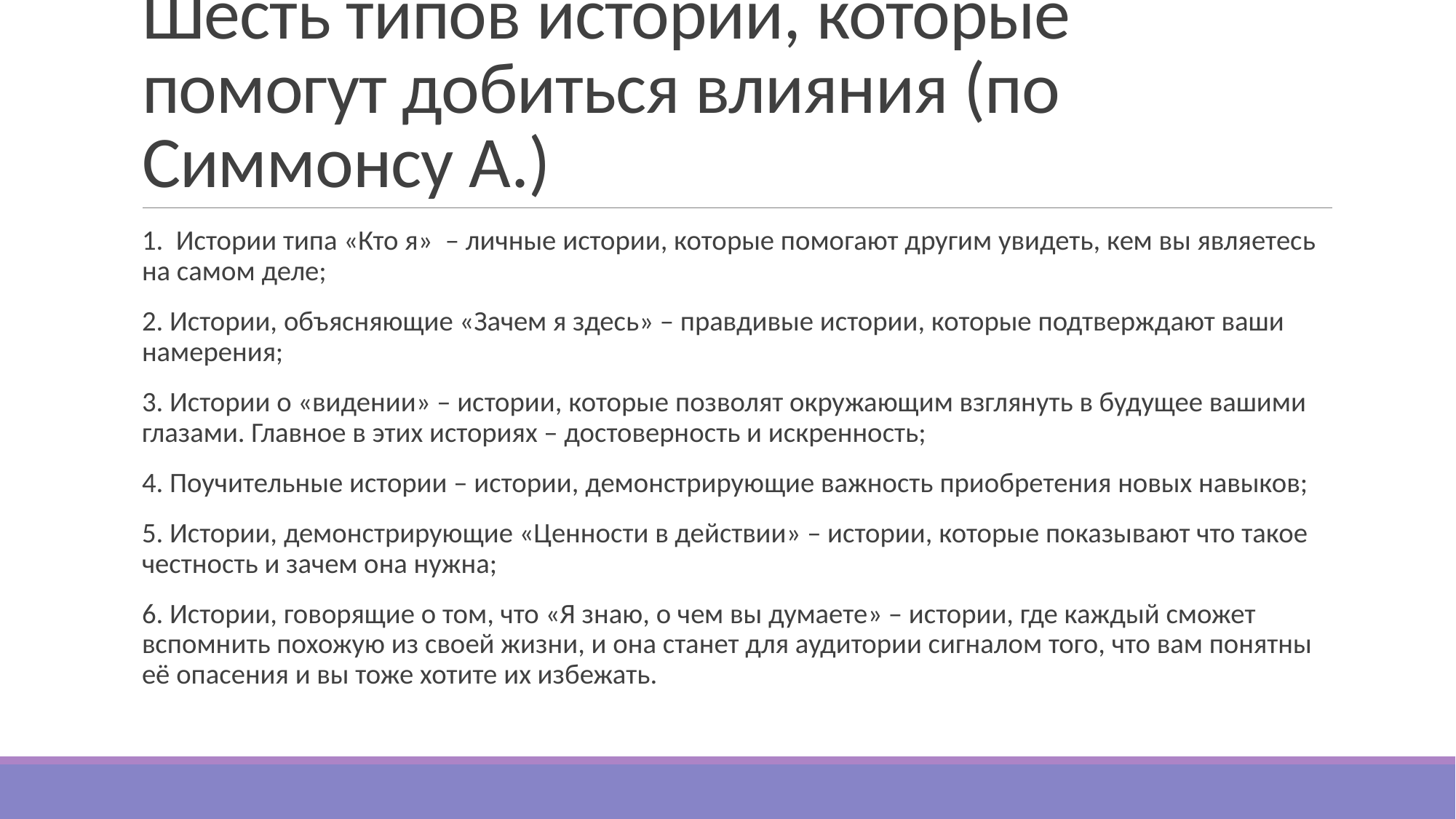

# Шесть типов историй, которые помогут добиться влияния (по Симмонсу А.)
1.  Истории типа «Кто я»  – личные истории, которые помогают другим увидеть, кем вы являетесь на самом деле;
2. Истории, объясняющие «Зачем я здесь» – правдивые истории, которые подтверждают ваши намерения;
3. Истории о «видении» – истории, которые позволят окружающим взглянуть в будущее вашими глазами. Главное в этих историях – достоверность и искренность;
4. Поучительные истории – истории, демонстрирующие важность приобретения новых навыков;
5. Истории, демонстрирующие «Ценности в действии» – истории, которые показывают что такое честность и зачем она нужна;
6. Истории, говорящие о том, что «Я знаю, о чем вы думаете» – истории, где каждый сможет вспомнить похожую из своей жизни, и она станет для аудитории сигналом того, что вам понятны её опасения и вы тоже хотите их избежать.